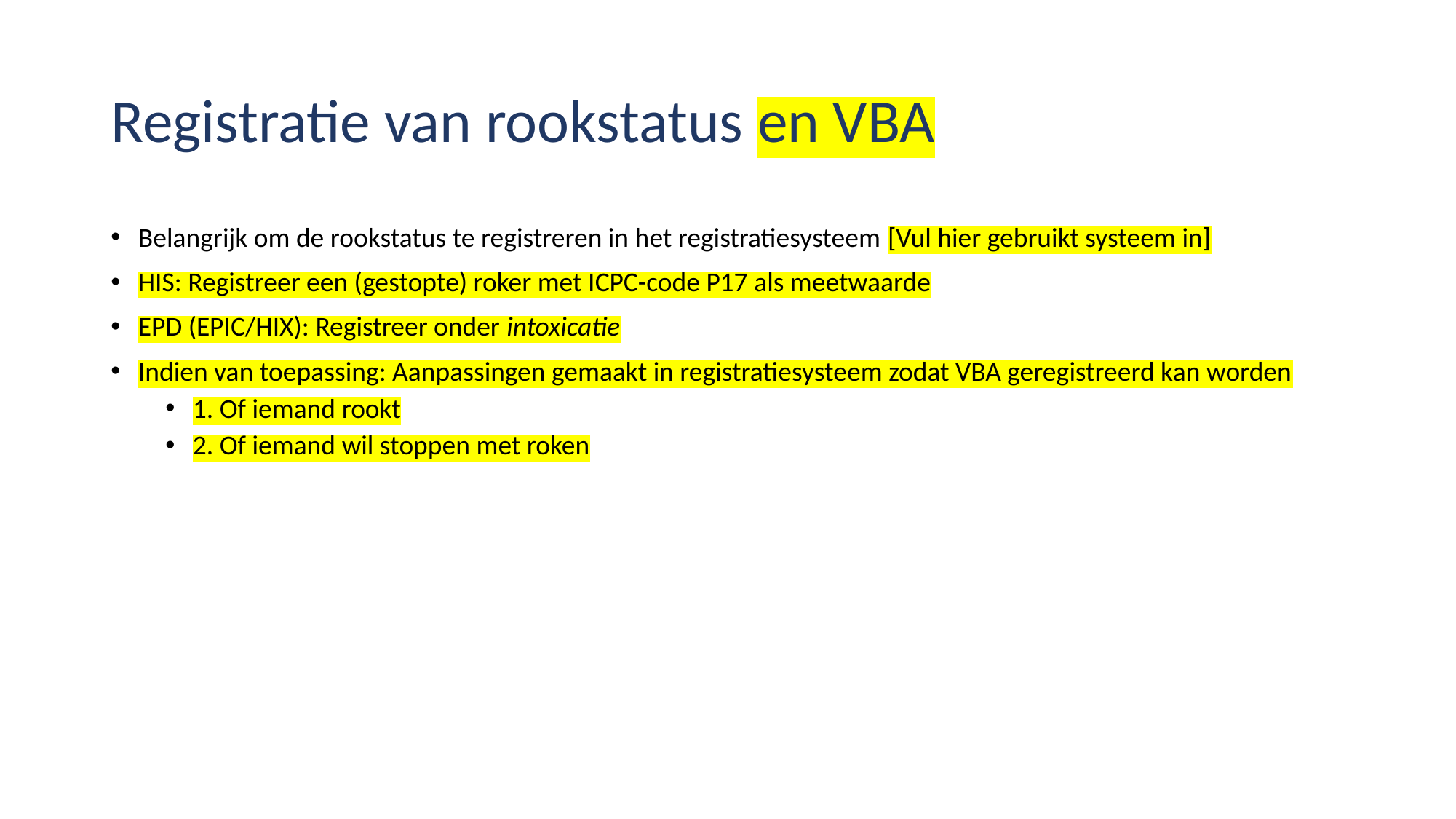

# Registratie van rookstatus en VBA
Belangrijk om de rookstatus te registreren in het registratiesysteem [Vul hier gebruikt systeem in]
HIS: Registreer een (gestopte) roker met ICPC-code P17 als meetwaarde
EPD (EPIC/HIX): Registreer onder intoxicatie
Indien van toepassing: Aanpassingen gemaakt in registratiesysteem zodat VBA geregistreerd kan worden
1. Of iemand rookt
2. Of iemand wil stoppen met roken